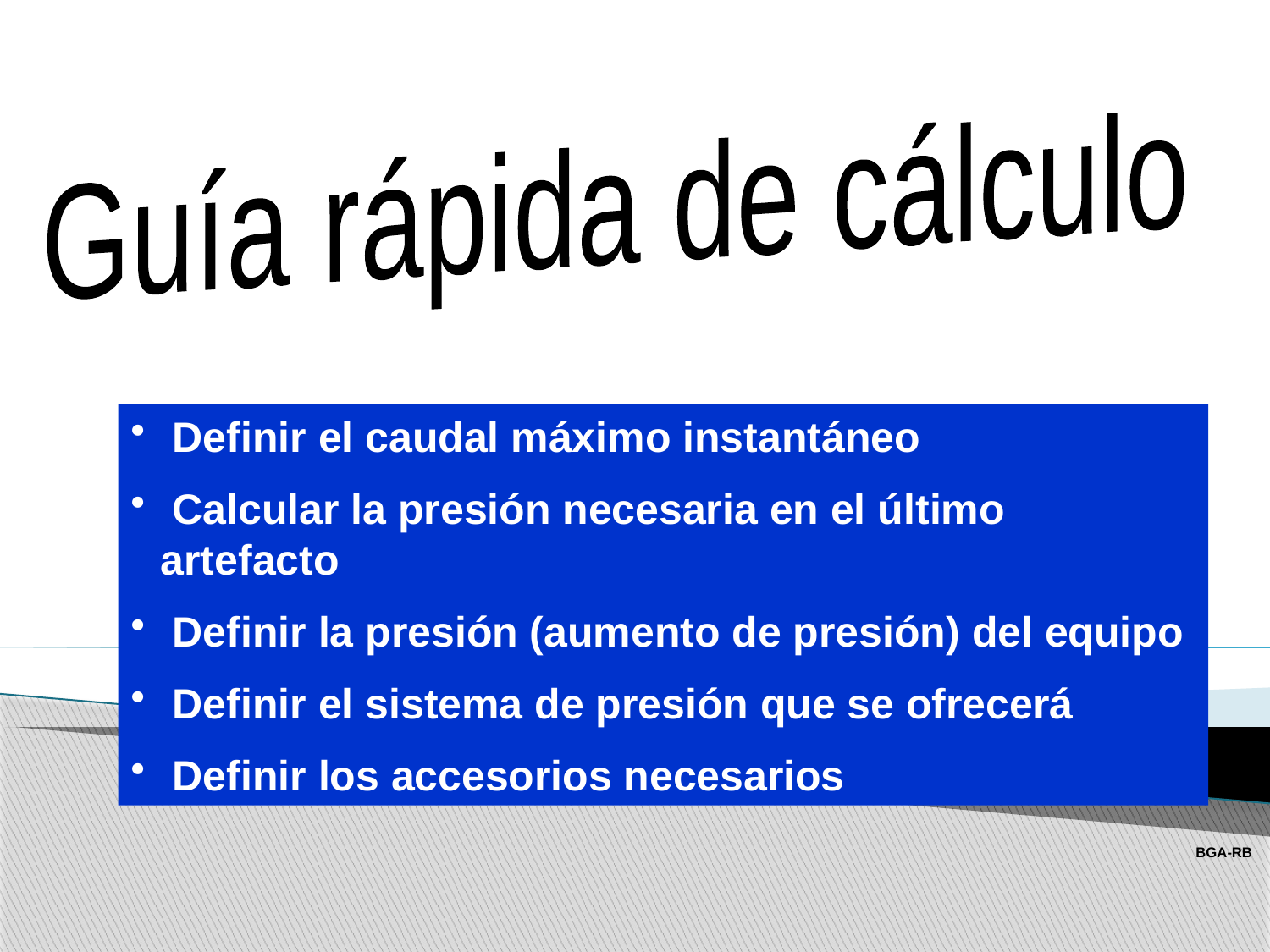

Guía rápida de cálculo
 Definir el caudal máximo instantáneo
 Calcular la presión necesaria en el último artefacto
 Definir la presión (aumento de presión) del equipo
 Definir el sistema de presión que se ofrecerá
 Definir los accesorios necesarios
BGA-RB